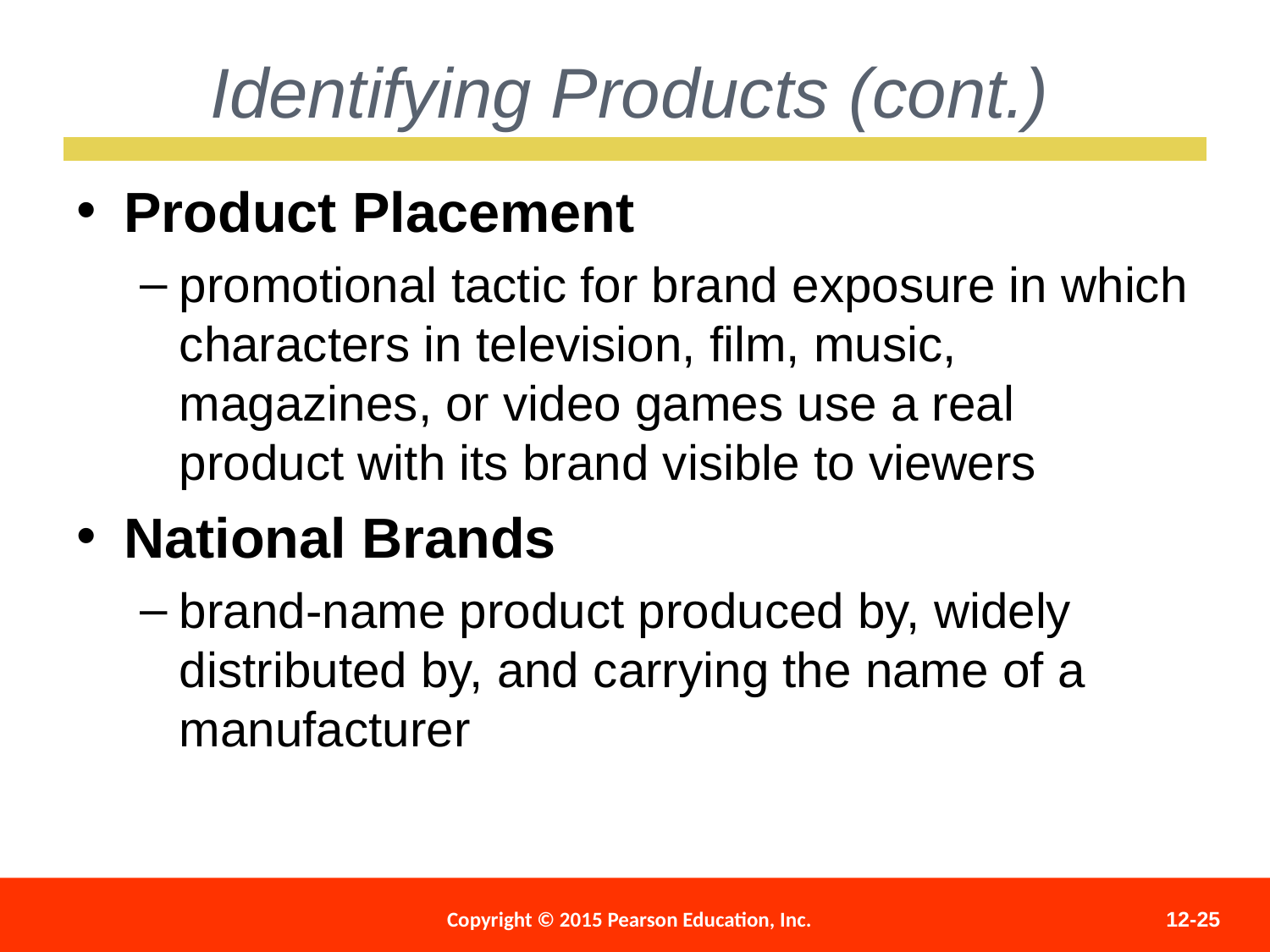

Identifying Products (cont.)
Product Placement
promotional tactic for brand exposure in which characters in television, film, music, magazines, or video games use a real product with its brand visible to viewers
National Brands
brand-name product produced by, widely distributed by, and carrying the name of a manufacturer